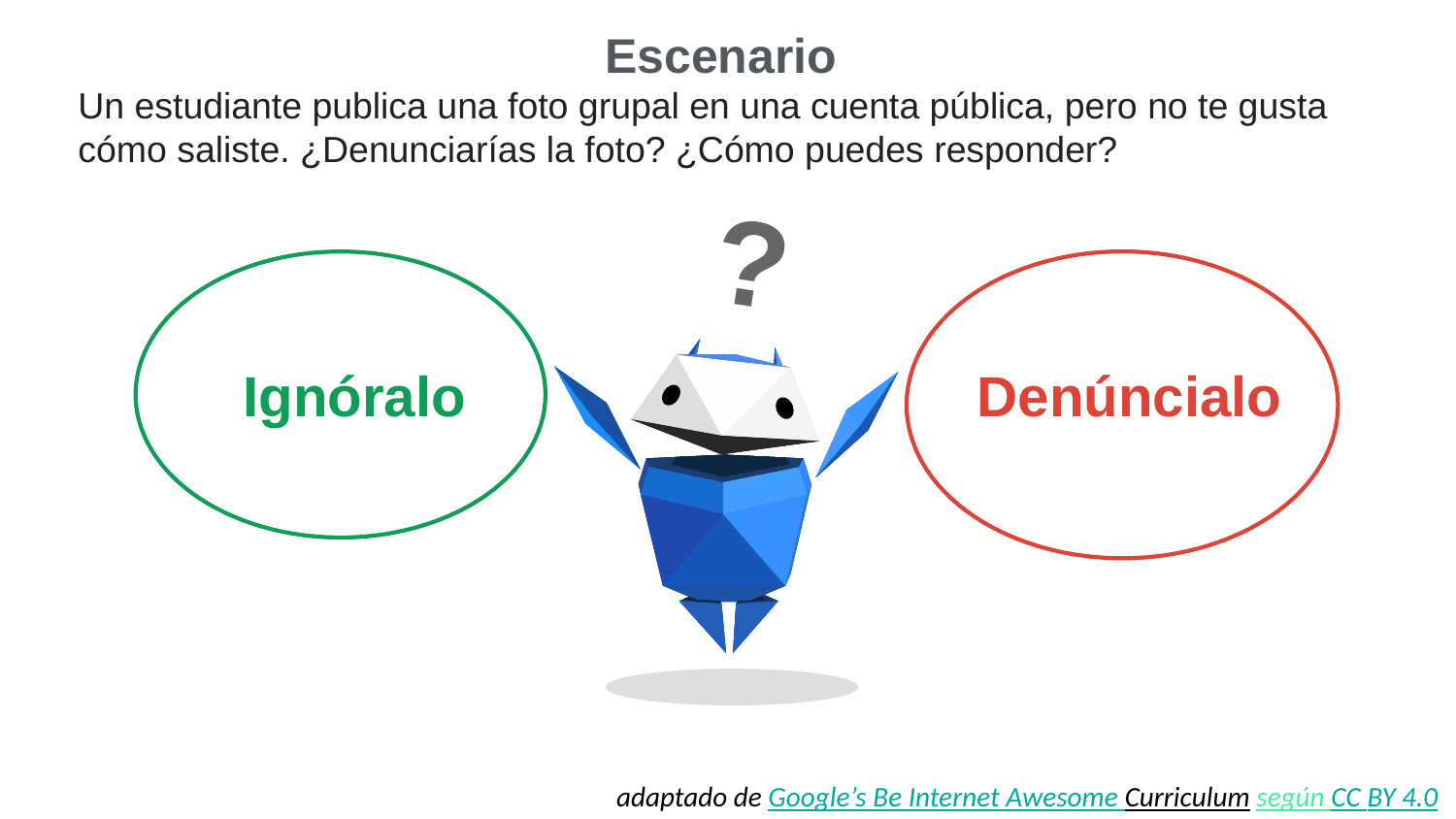

Escenario
Un estudiante publica una foto grupal en una cuenta pública, pero no te gusta cómo saliste. ¿Denunciarías la foto? ¿Cómo puedes responder?
?

Ignóralo
Denúncialo

adaptado de Google’s Be Internet Awesome Curriculum según CC BY 4.0